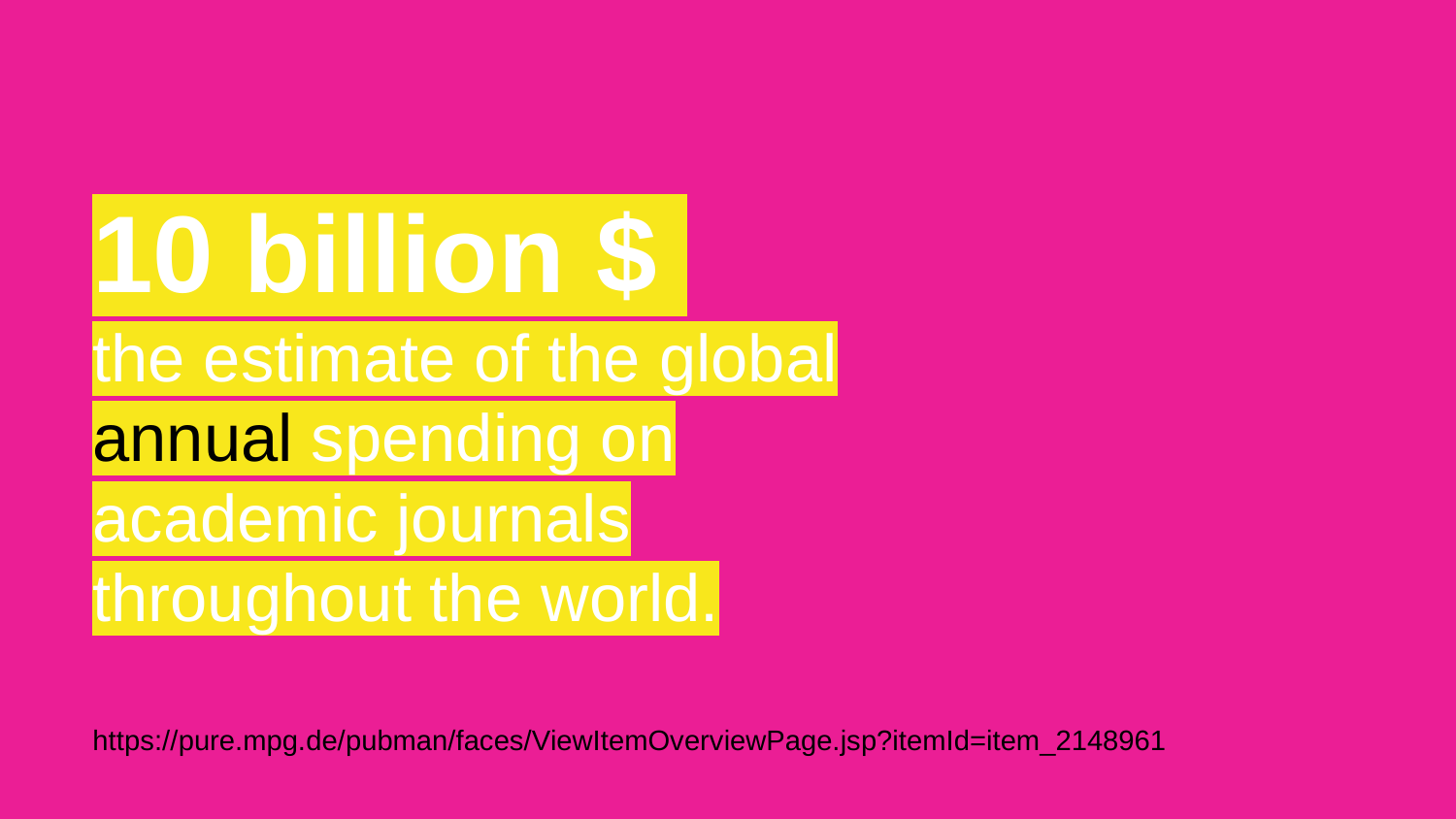

# 10 billion $
the estimate of the global annual spending on academic journals throughout the world.
https://pure.mpg.de/pubman/faces/ViewItemOverviewPage.jsp?itemId=item_2148961